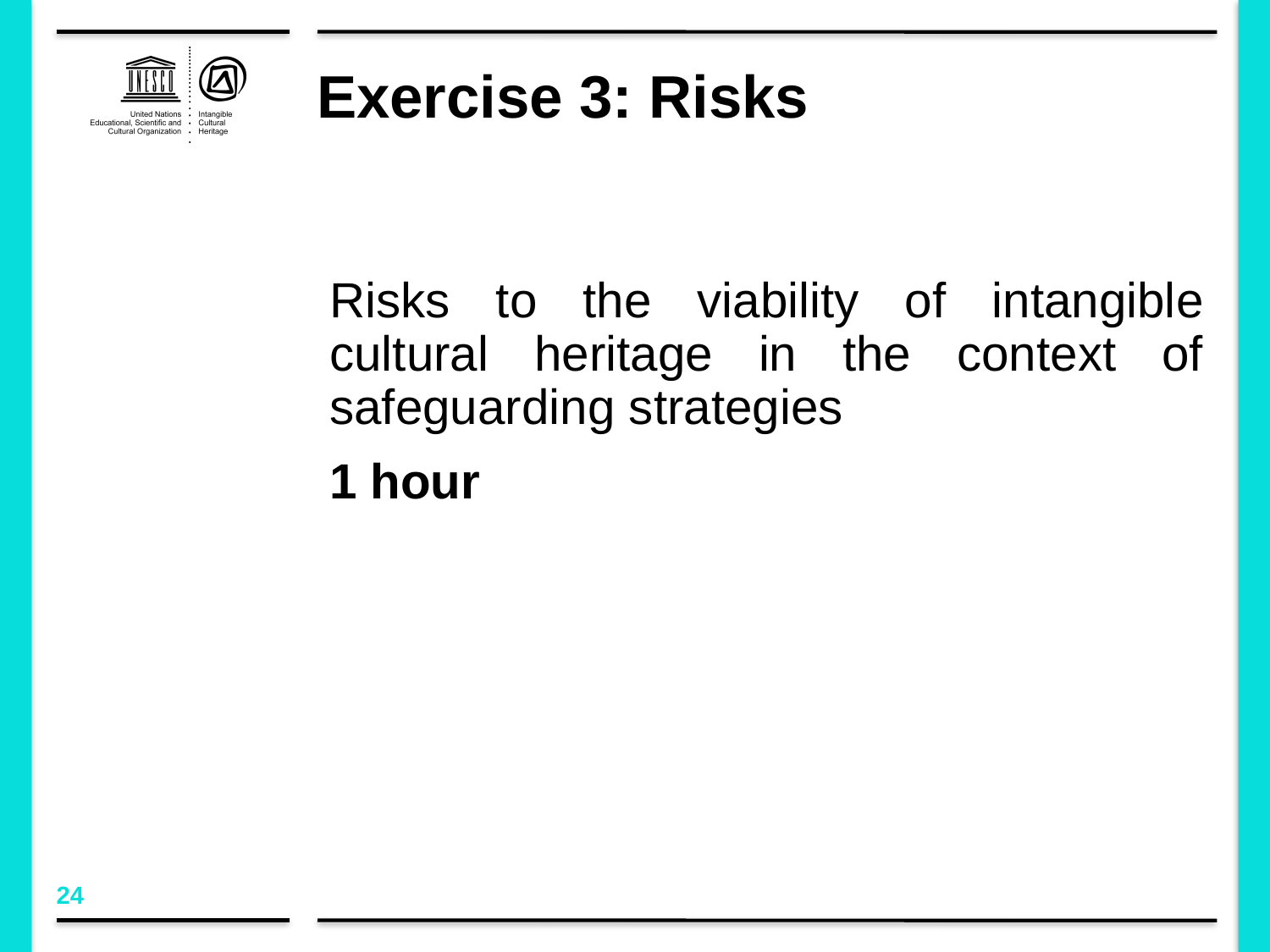

# Exercise 3: Risks
Risks to the viability of intangible cultural heritage in the context of safeguarding strategies
1 hour